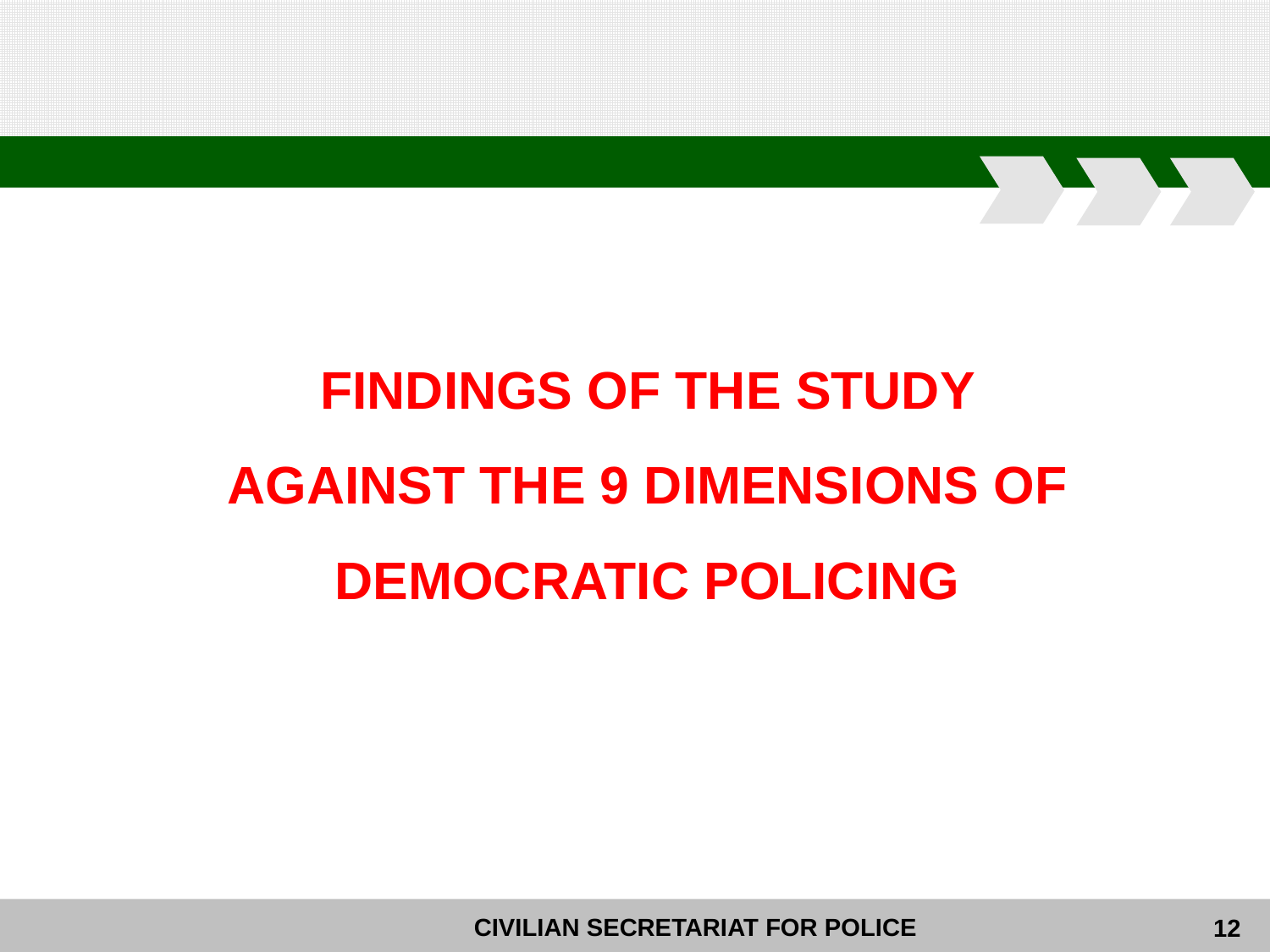

# FINDINGS OF THE STUDY AGAINST THE 9 DIMENSIONS OF DEMOCRATIC POLICING

12